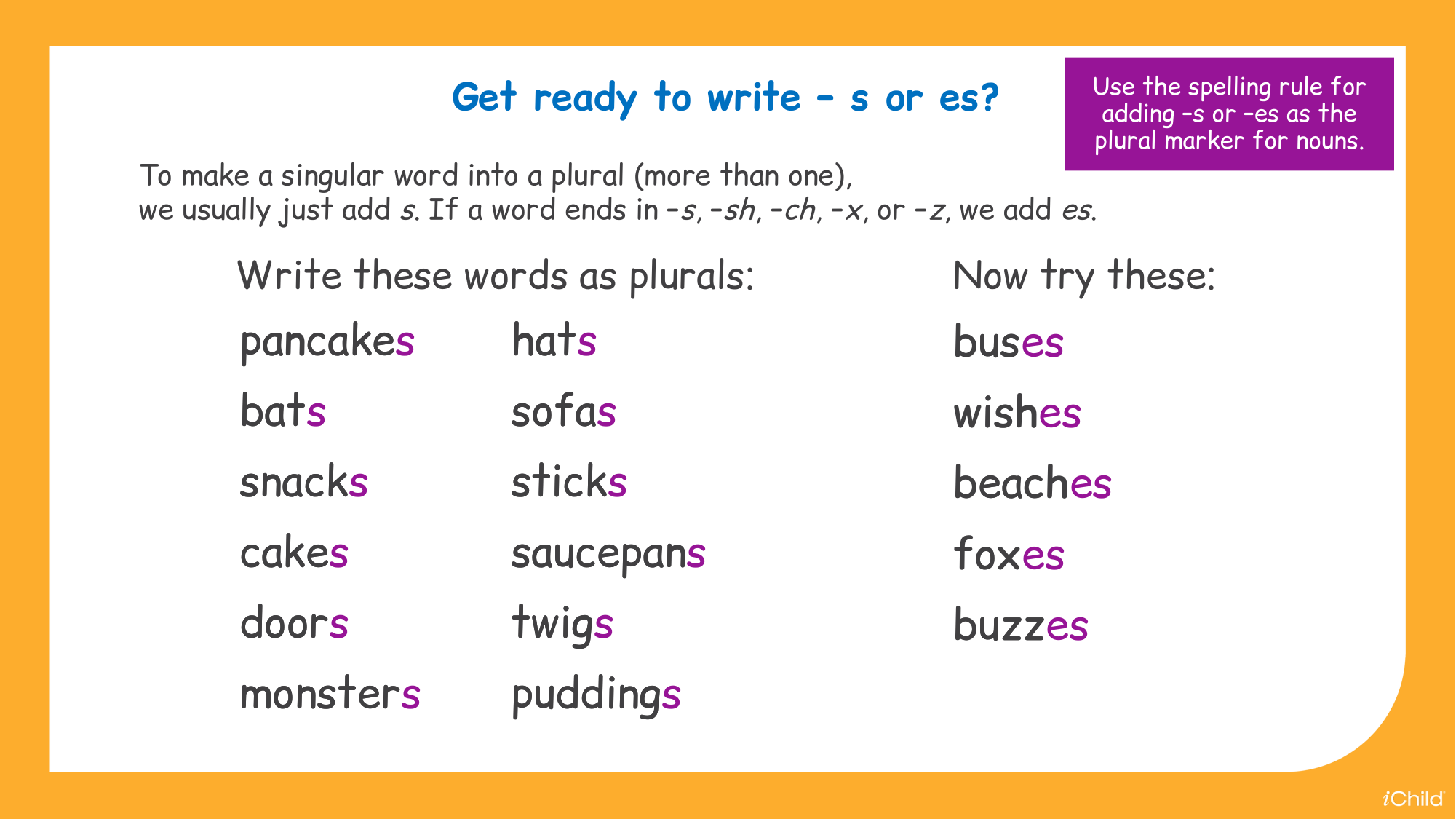

Use the spelling rule for adding –s or –es as the plural marker for nouns.
Get ready to write – s or es?
To make a singular word into a plural (more than one),
we usually just add s. If a word ends in –s, –sh, –ch, –x, or –z, we add es.
Now try these:
Write these words as plurals:
pancakes
bats
snacks
cakes
doors
monsters
pancake
bat
snack
cake
door
monster
hats
sofas
sticks
saucepans
twigs
puddings
hat
sofa
stick
saucepan
twig
pudding
bus
wish
beach
fox
buzz
buses
wishes
beaches
foxes
buzzes